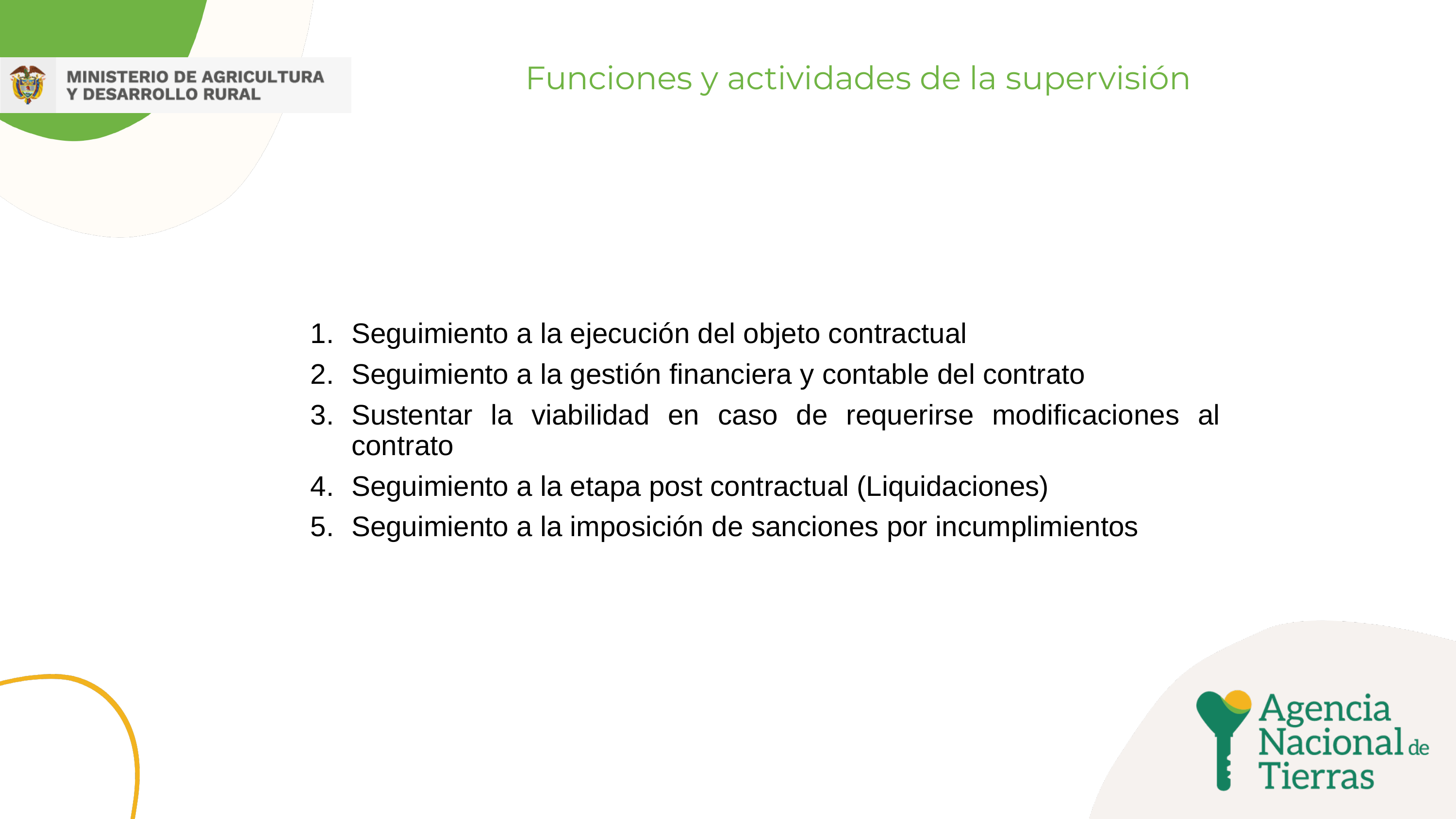

# Funciones y actividades de la supervisión
Seguimiento a la ejecución del objeto contractual
Seguimiento a la gestión financiera y contable del contrato
Sustentar la viabilidad en caso de requerirse modificaciones al contrato
Seguimiento a la etapa post contractual (Liquidaciones)
Seguimiento a la imposición de sanciones por incumplimientos